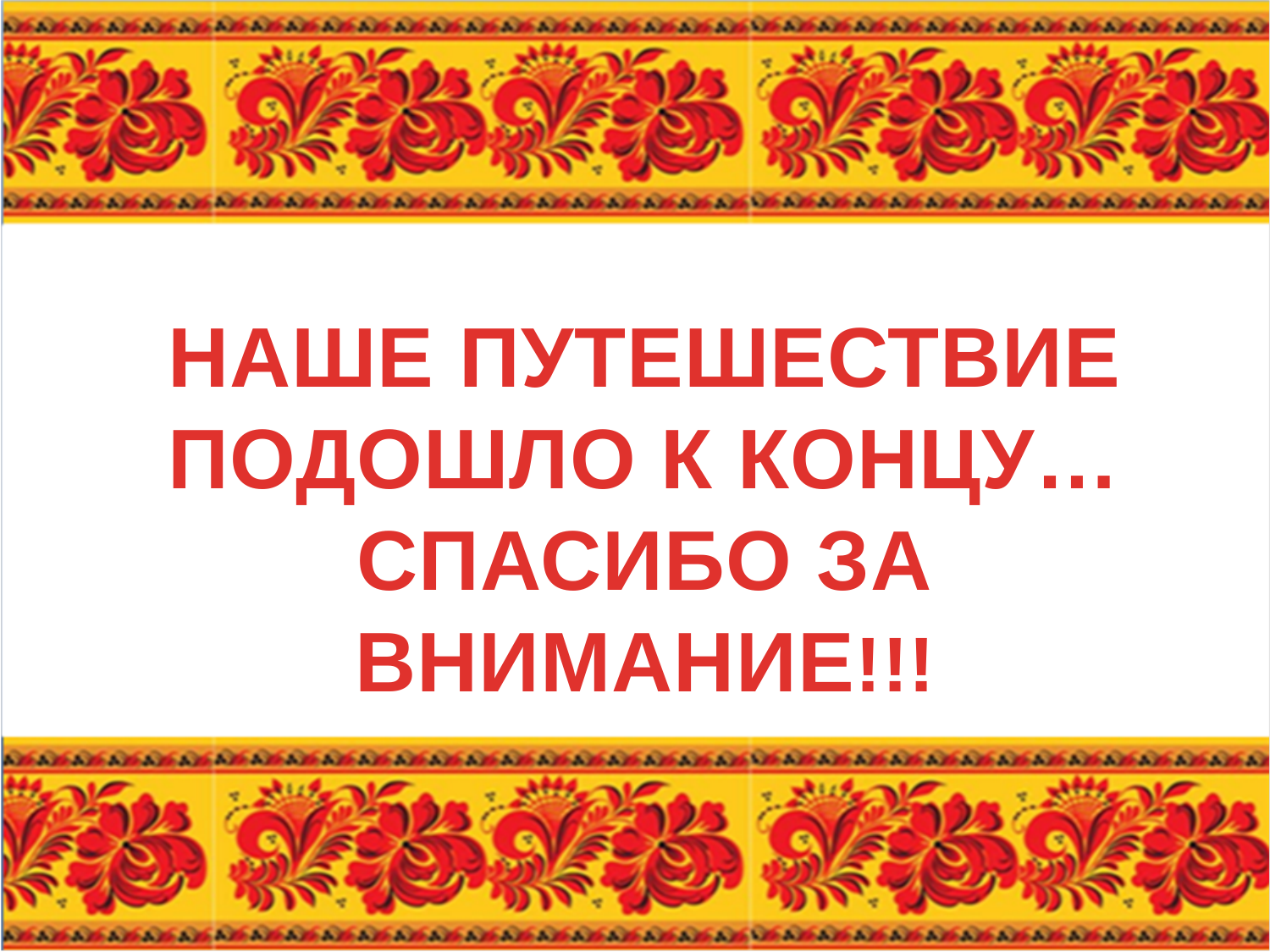

#

НАШЕ ПУТЕШЕСТВИЕ ПОДОШЛО К КОНЦУ…
СПАСИБО ЗА ВНИМАНИЕ!!!